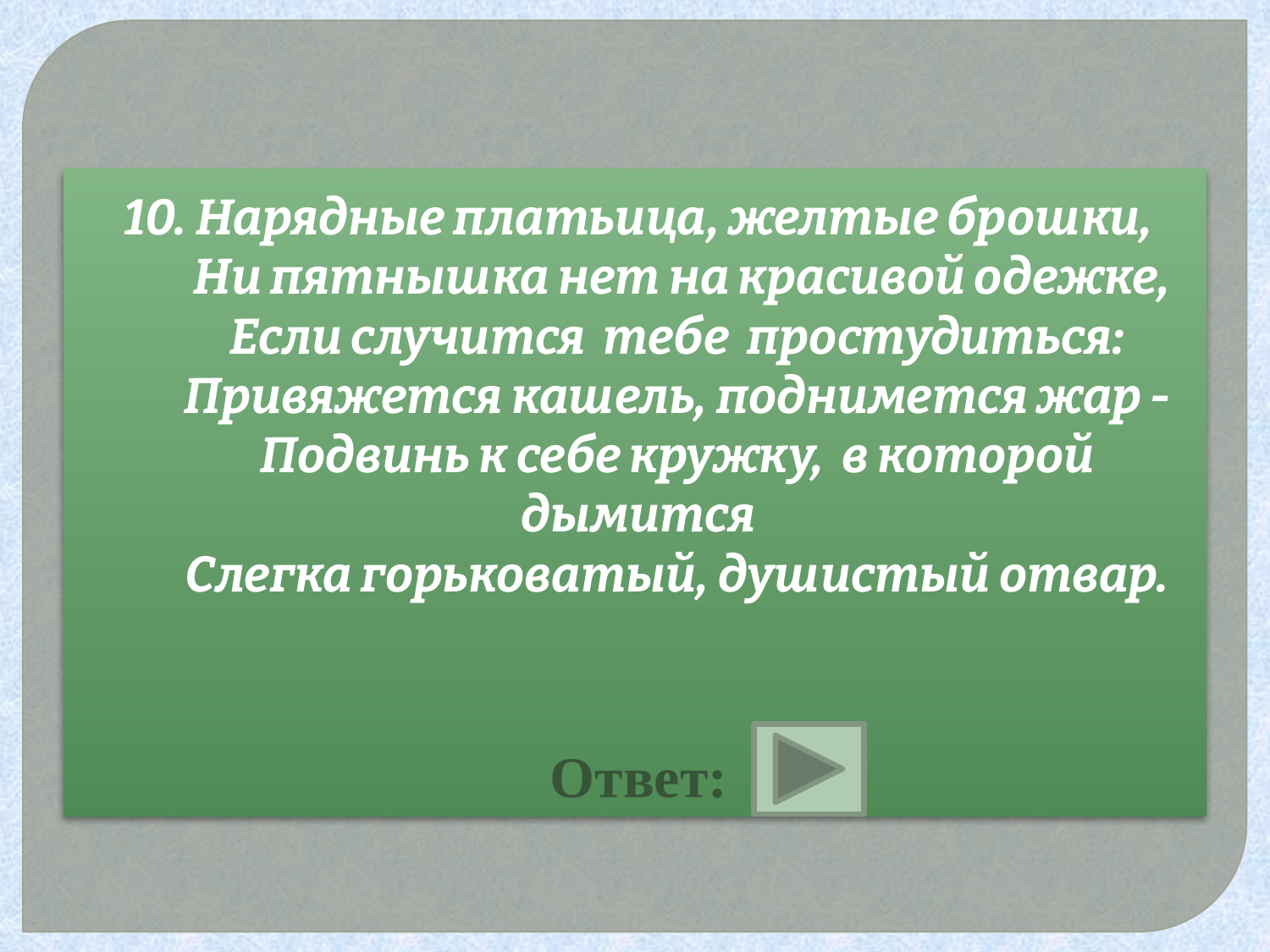

# 10. Нарядные платьица, желтые брошки, Ни пятнышка нет на красивой одежке, Если случится  тебе  простудиться: Привяжется кашель, поднимется жар - Подвинь к себе кружку,  в которой дымится Слегка горьковатый, душистый отвар. Ответ: